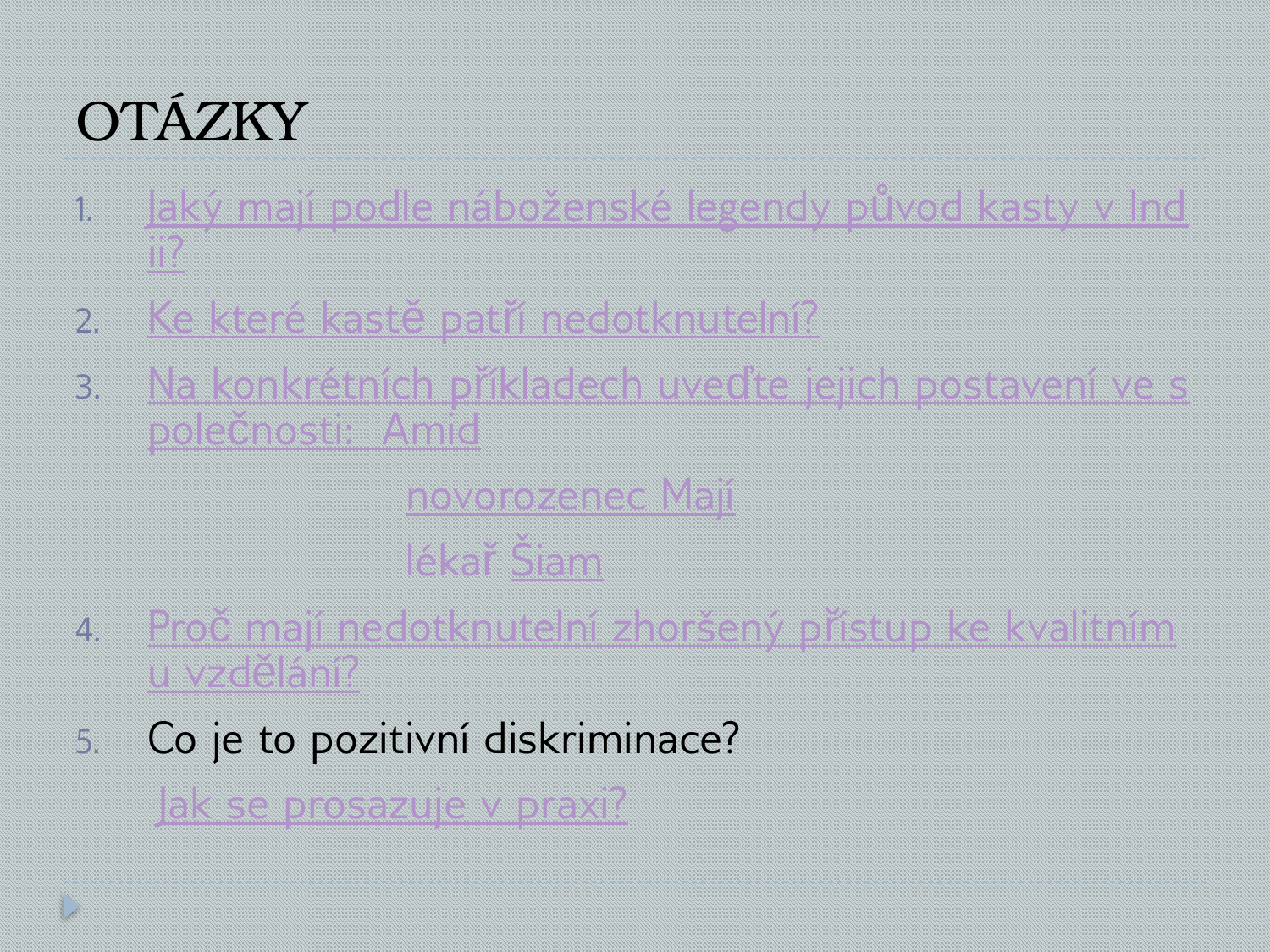

# OTÁZKY
Jaký mají podle náboženské legendy původ kasty v Indii?
Ke které kastě patří nedotknutelní?
Na konkrétních příkladech uveďte jejich postavení ve společnosti:  Amid
                        novorozenec Mají
                        lékař Šiam
Proč mají nedotknutelní zhoršený přístup ke kvalitnímu vzdělání?
Co je to pozitivní diskriminace?
      Jak se prosazuje v praxi?